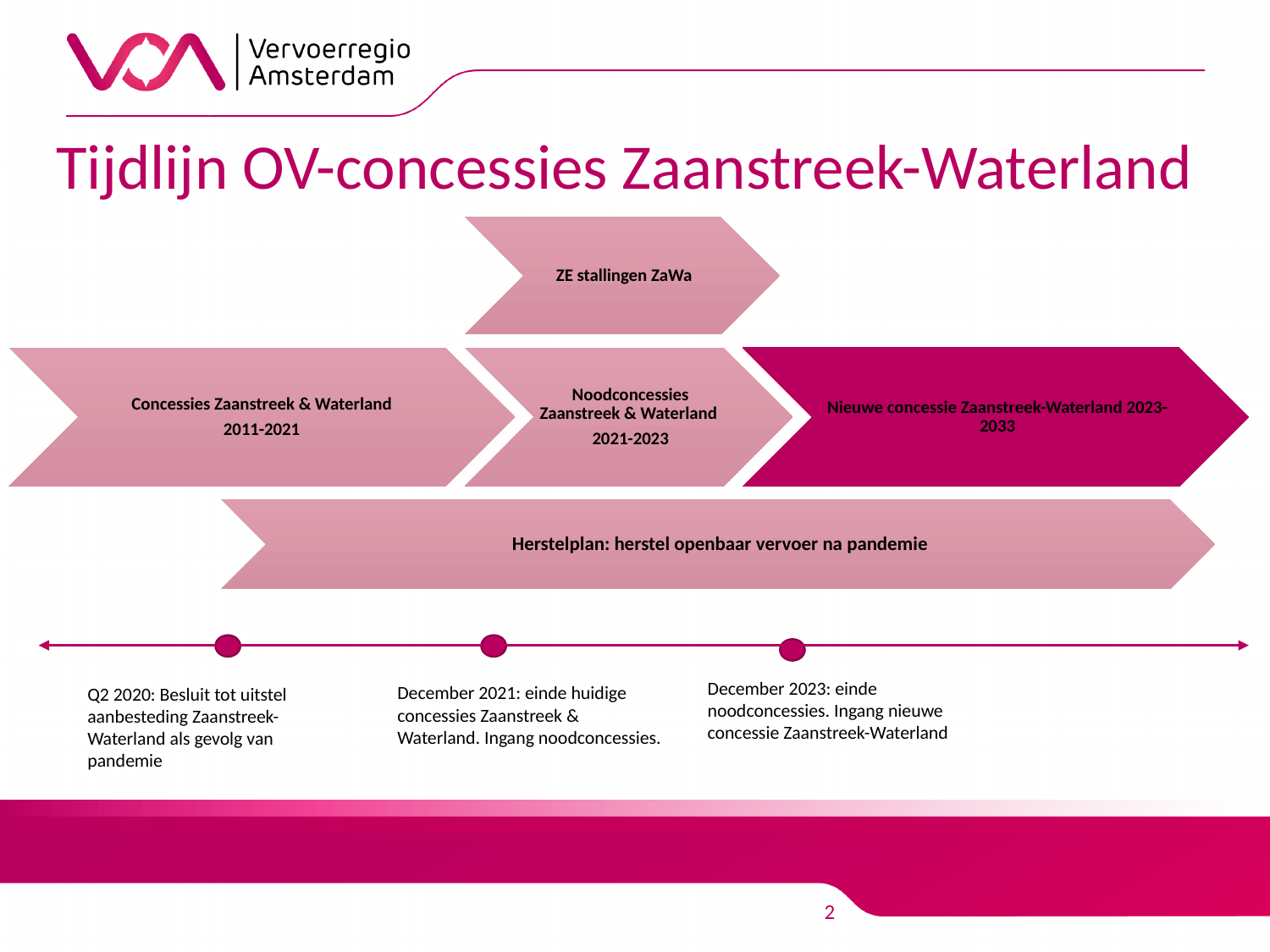

Tijdlijn OV-concessies Zaanstreek-Waterland
ZE stallingen ZaWa
Concessies Zaanstreek & Waterland
2011-2021
Noodconcessies Zaanstreek & Waterland
2021-2023
Nieuwe concessie Zaanstreek-Waterland 2023-2033
Herstelplan: herstel openbaar vervoer na pandemie

December 2023: einde noodconcessies. Ingang nieuwe concessie Zaanstreek-Waterland
December 2021: einde huidige concessies Zaanstreek & Waterland. Ingang noodconcessies.
Q2 2020: Besluit tot uitstel aanbesteding Zaanstreek-Waterland als gevolg van pandemie

2